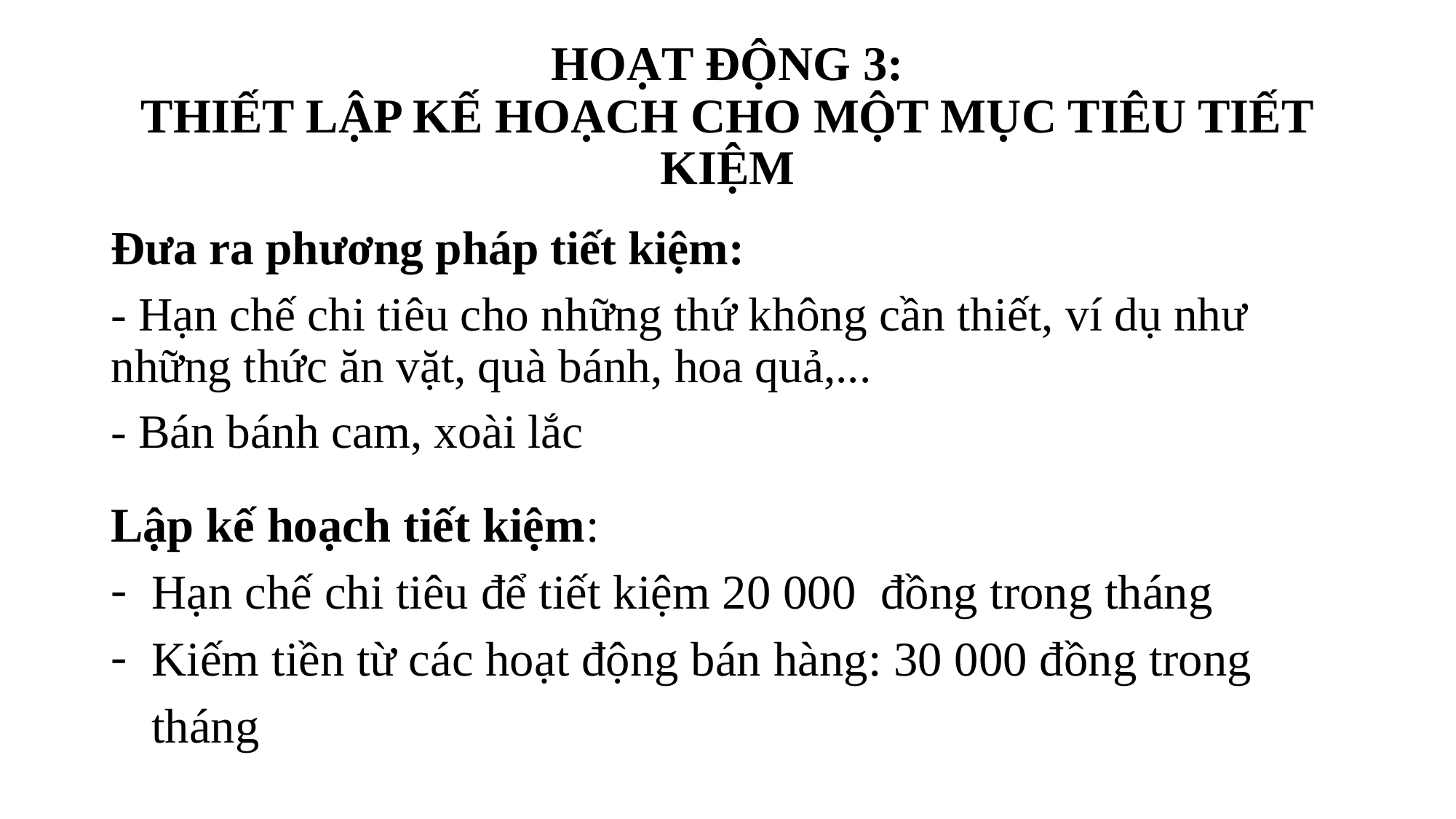

# HOẠT ĐỘNG 3: THIẾT LẬP KẾ HOẠCH CHO MỘT MỤC TIÊU TIẾT KIỆM
Đưa ra phương pháp tiết kiệm:
- Hạn chế chi tiêu cho những thứ không cần thiết, ví dụ như những thức ăn vặt, quà bánh, hoa quả,...
- Bán bánh cam, xoài lắc

Lập kế hoạch tiết kiệm:
Hạn chế chi tiêu để tiết kiệm 20 000  đồng trong tháng
Kiếm tiền từ các hoạt động bán hàng: 30 000 đồng trong tháng